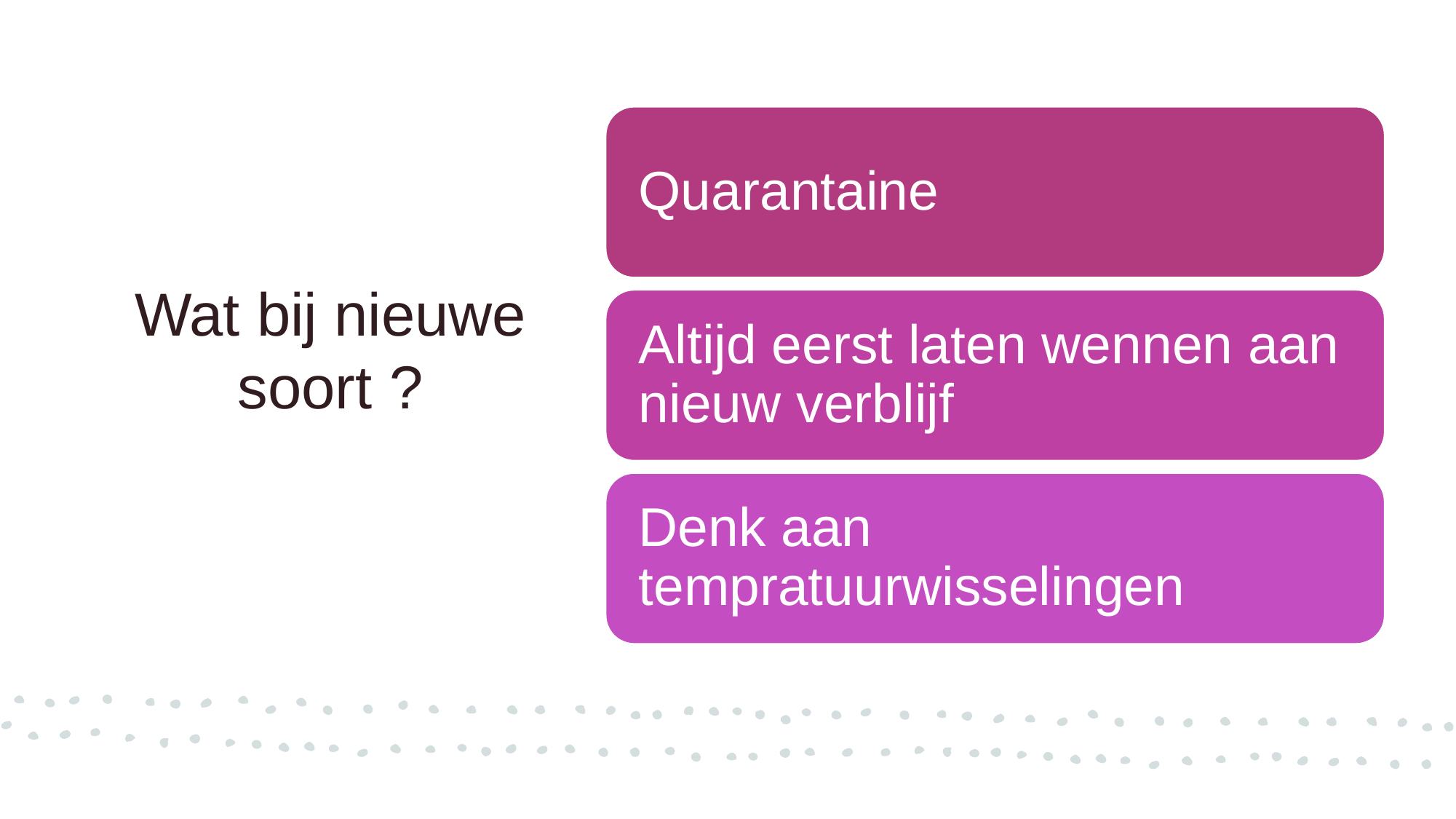

Quarantaine
Altijd eerst laten wennen aan nieuw verblijf
Denk aan tempratuurwisselingen
# Wat bij nieuwe soort ?